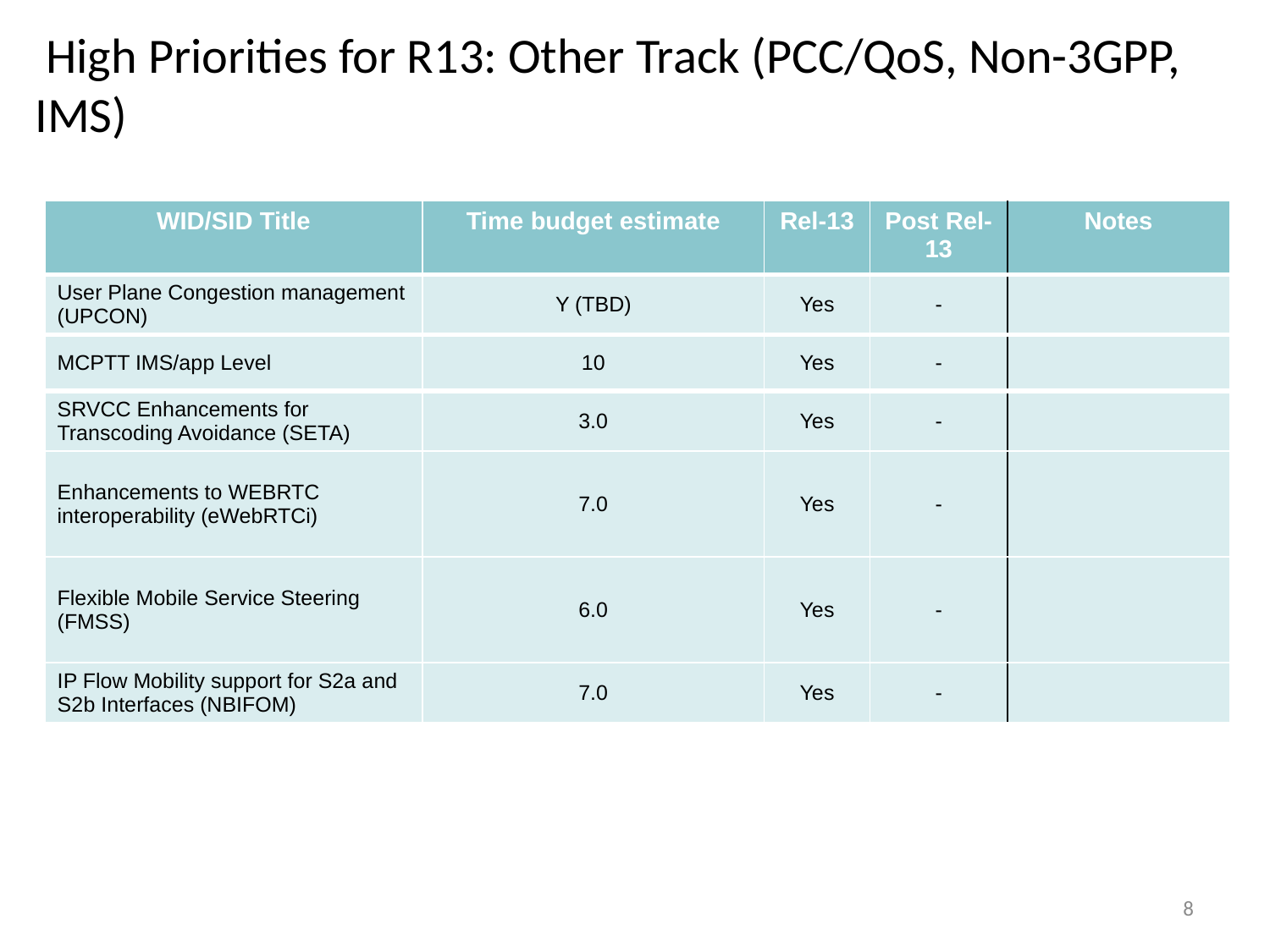

High Priorities for R13: Other Track (PCC/QoS, Non-3GPP, IMS)
| WID/SID Title | Time budget estimate | Rel-13 | Post Rel-13 | Notes |
| --- | --- | --- | --- | --- |
| User Plane Congestion management (UPCON) | Y (TBD) | Yes | - |  |
| MCPTT IMS/app Level | 10 | Yes | - |  |
| SRVCC Enhancements for Transcoding Avoidance (SETA) | 3.0 | Yes | - |  |
| Enhancements to WEBRTC interoperability (eWebRTCi) | 7.0 | Yes | - |  |
| Flexible Mobile Service Steering (FMSS) | 6.0 | Yes | - |  |
| IP Flow Mobility support for S2a and S2b Interfaces (NBIFOM) | 7.0 | Yes | - |  |
8